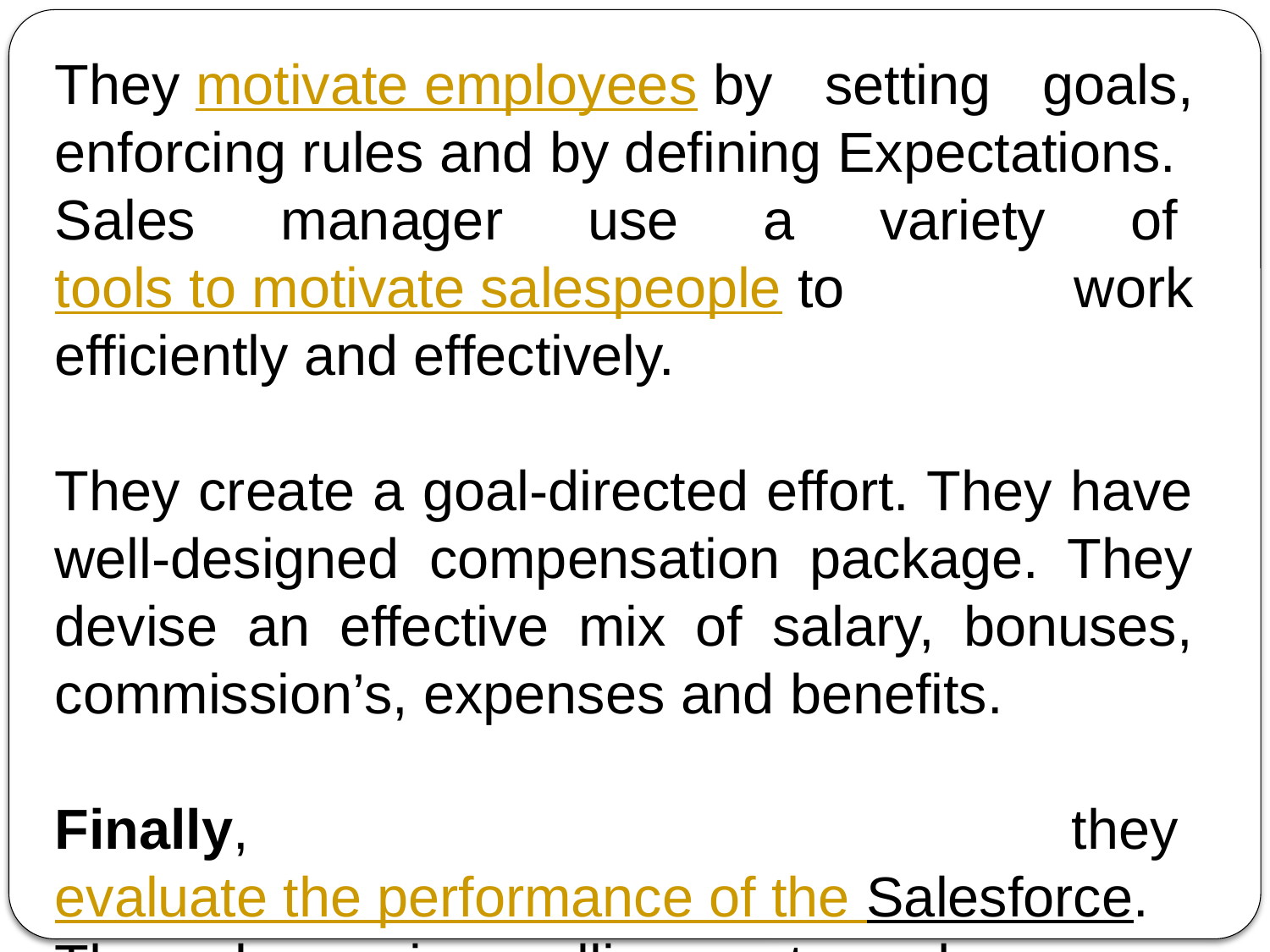

They motivate employees by setting goals, enforcing rules and by defining Expectations.
Sales manager use a variety of tools to motivate salespeople to work efficiently and effectively.

They create a goal-directed effort. They have well-designed compensation package. They devise an effective mix of salary, bonuses, commission’s, expenses and benefits.

Finally, they evaluate the performance of the Salesforce. They also review selling costs and measure the impact of Salesforce activities on Profits.